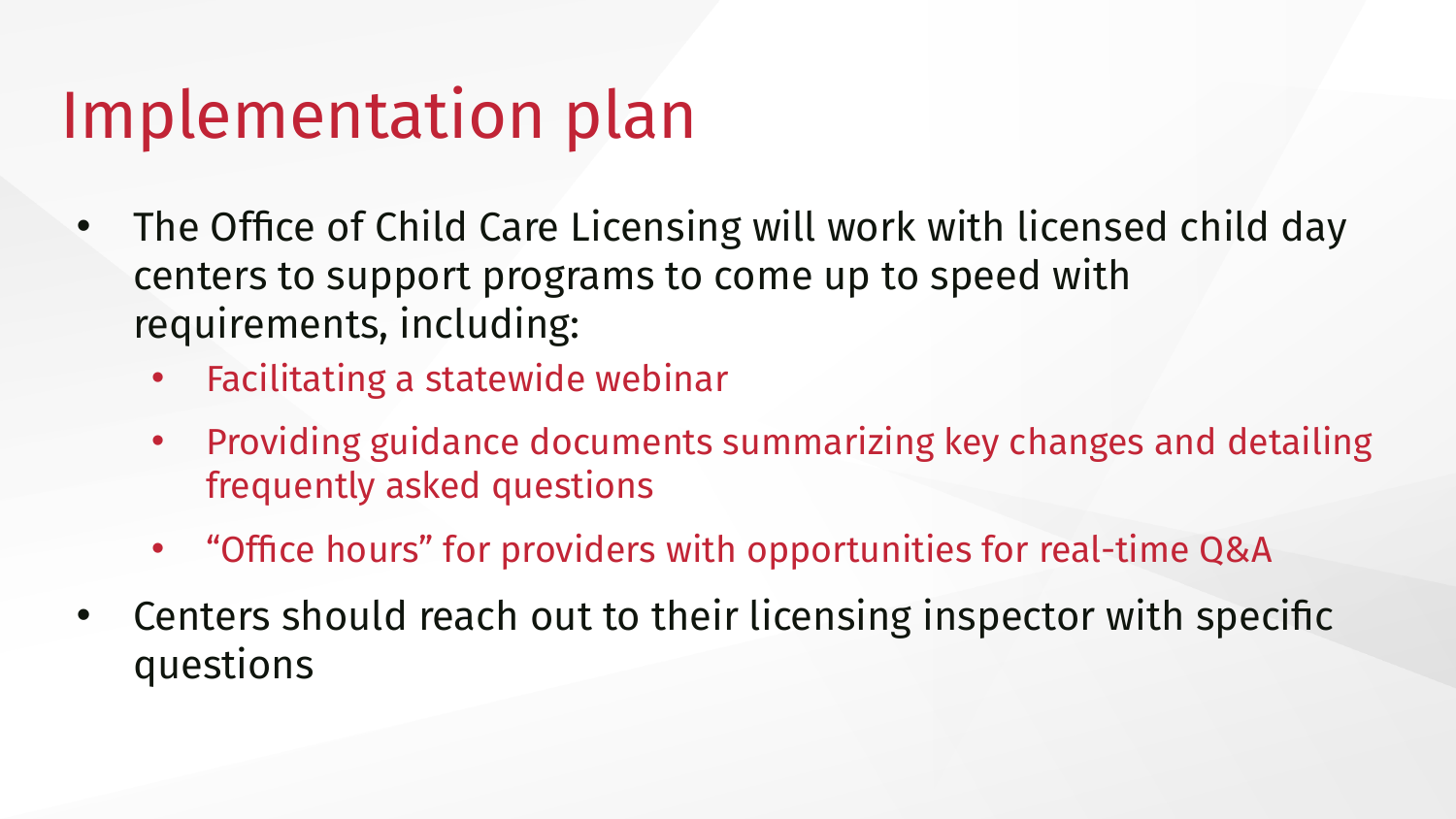

# Implementation plan
The Office of Child Care Licensing will work with licensed child day centers to support programs to come up to speed with requirements, including:
Facilitating a statewide webinar
Providing guidance documents summarizing key changes and detailing frequently asked questions
“Office hours” for providers with opportunities for real-time Q&A
Centers should reach out to their licensing inspector with specific questions